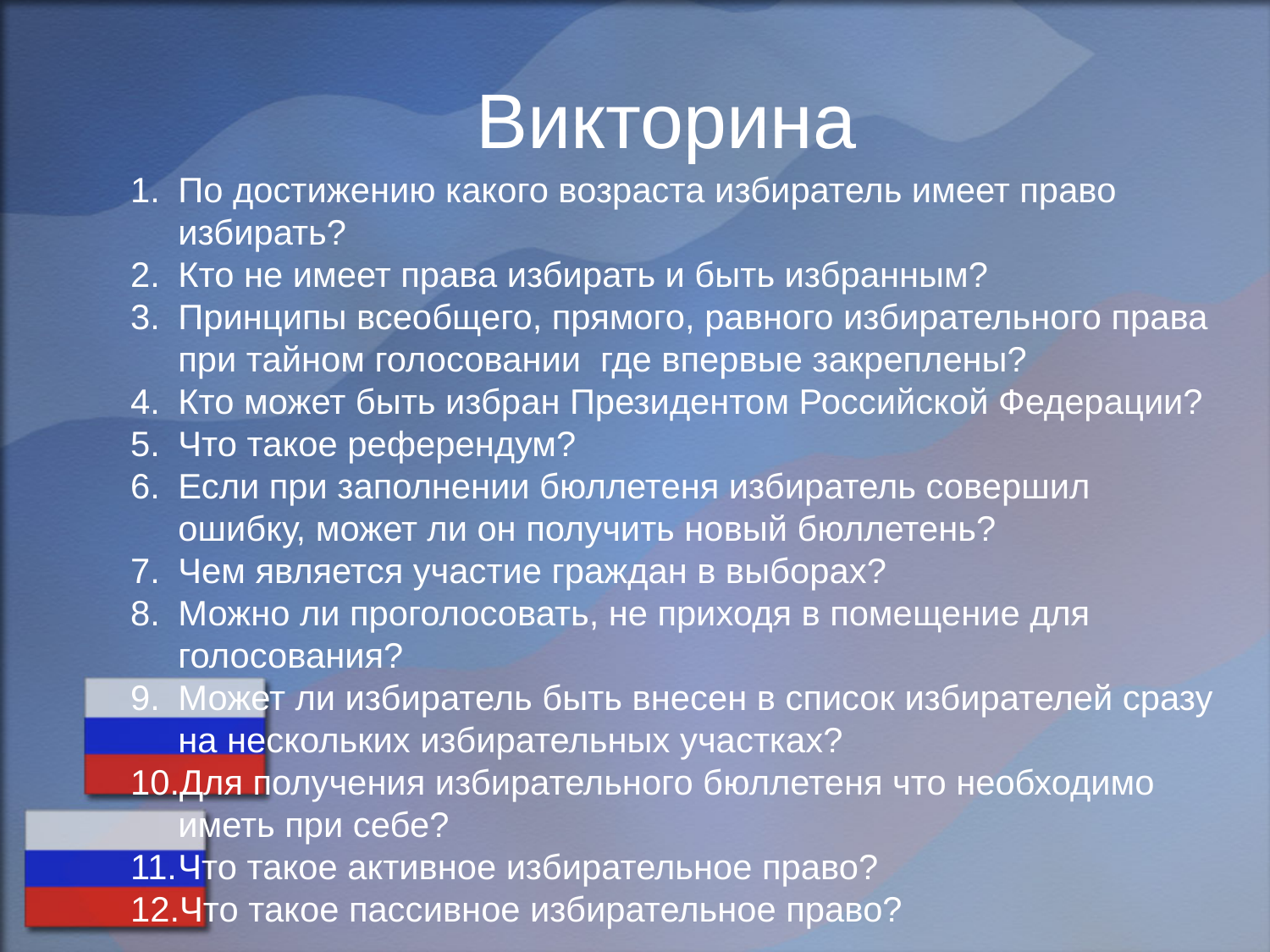

# Викторина
По достижению какого возраста избиратель имеет право избирать?
Кто не имеет права избирать и быть избранным?
Принципы всеобщего, прямого, равного избирательного права при тайном голосовании  где впервые закреплены?
Кто может быть избран Президентом Российской Федерации?
Что такое референдум?
Если при заполнении бюллетеня избиратель совершил ошибку, может ли он получить новый бюллетень?
Чем является участие граждан в выборах?
Можно ли проголосовать, не приходя в помещение для голосования?
Может ли избиратель быть внесен в список избирателей сразу на нескольких избирательных участках?
Для получения избирательного бюллетеня что необходимо иметь при себе?
Что такое активное избирательное право?
Что такое пассивное избирательное право?